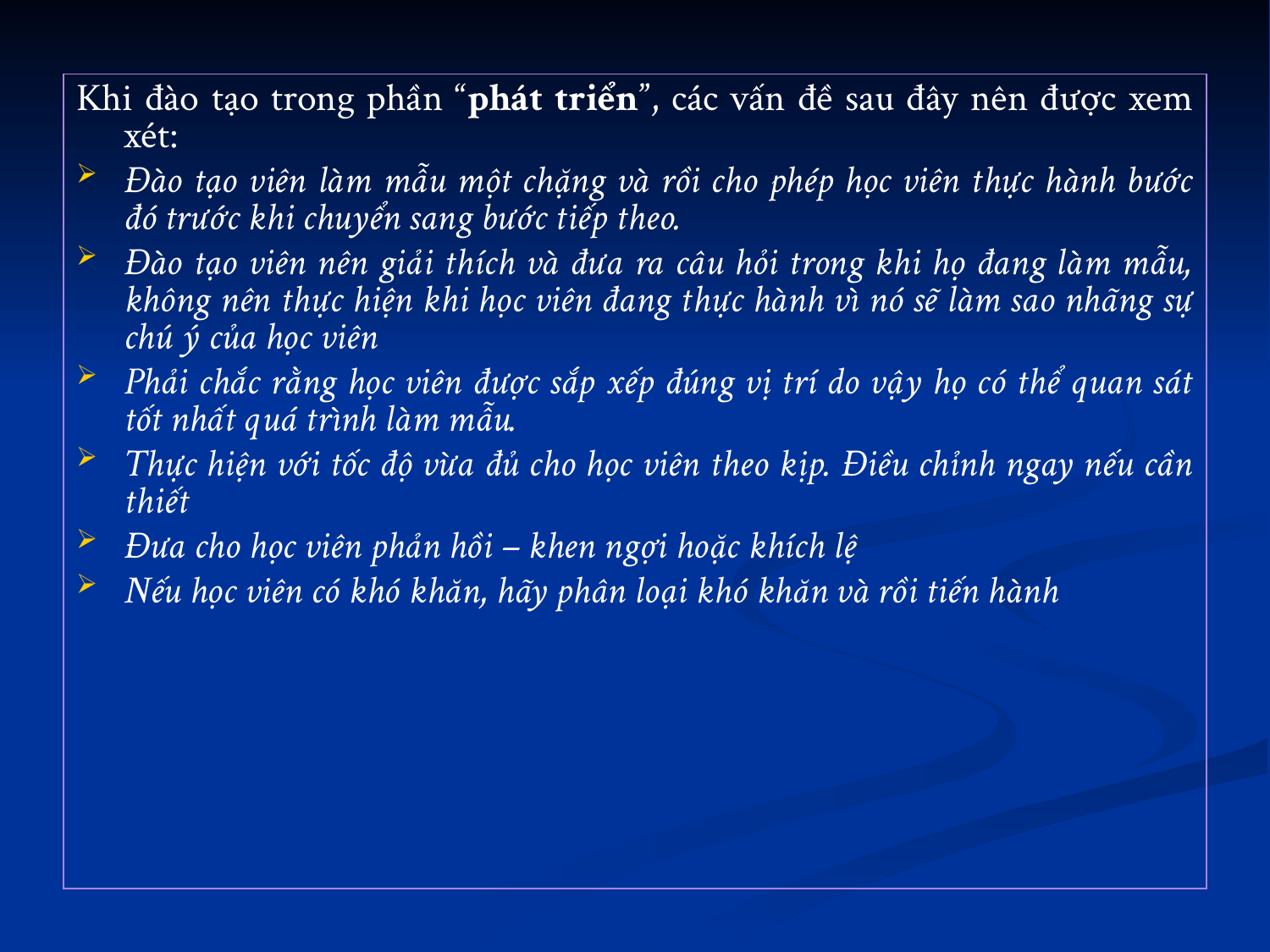

Khi đào tạo trong phần “phát triển”, các vấn đề sau đây nên được xem xét:
Đào tạo viên làm mẫu một chặng và rồi cho phép học viên thực hành bước đó trước khi chuyển sang bước tiếp theo.
Đào tạo viên nên giải thích và đưa ra câu hỏi trong khi họ đang làm mẫu, không nên thực hiện khi học viên đang thực hành vì nó sẽ làm sao nhãng sự chú ý của học viên
Phải chắc rằng học viên được sắp xếp đúng vị trí do vậy họ có thể quan sát tốt nhất quá trình làm mẫu.
Thực hiện với tốc độ vừa đủ cho học viên theo kịp. Điều chỉnh ngay nếu cần thiết
Đưa cho học viên phản hồi – khen ngợi hoặc khích lệ
Nếu học viên có khó khăn, hãy phân loại khó khăn và rồi tiến hành